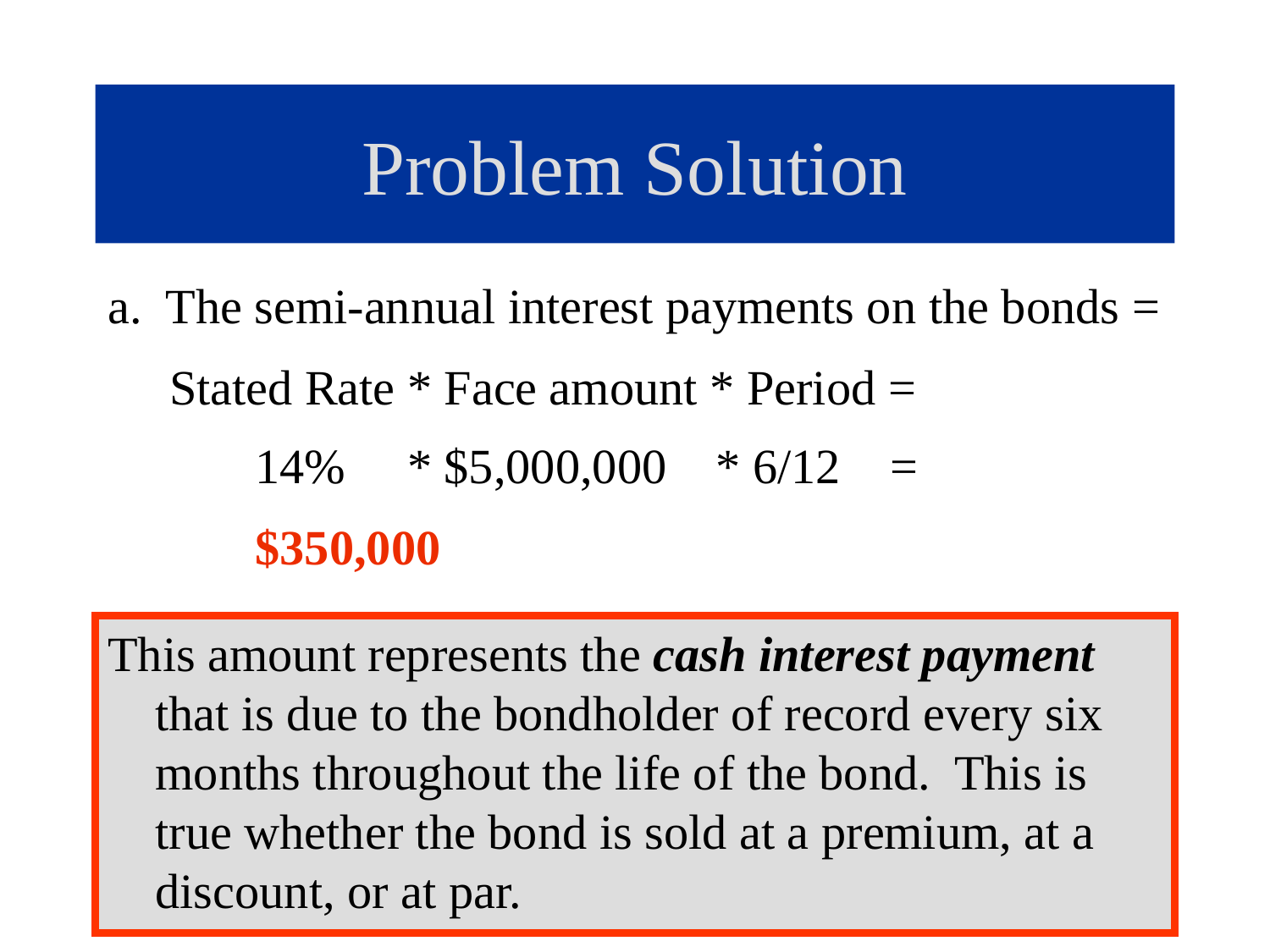

# Problem Solution
a.  The semi-annual interest payments on the bonds =

     Stated Rate * Face amount * Period =

            14%     * $5,000,000    * 6/12    =

            $350,000

This amount represents the cash interest payment that is due to the bondholder of record every six months throughout the life of the bond.  This is true whether the bond is sold at a premium, at a discount, or at par.